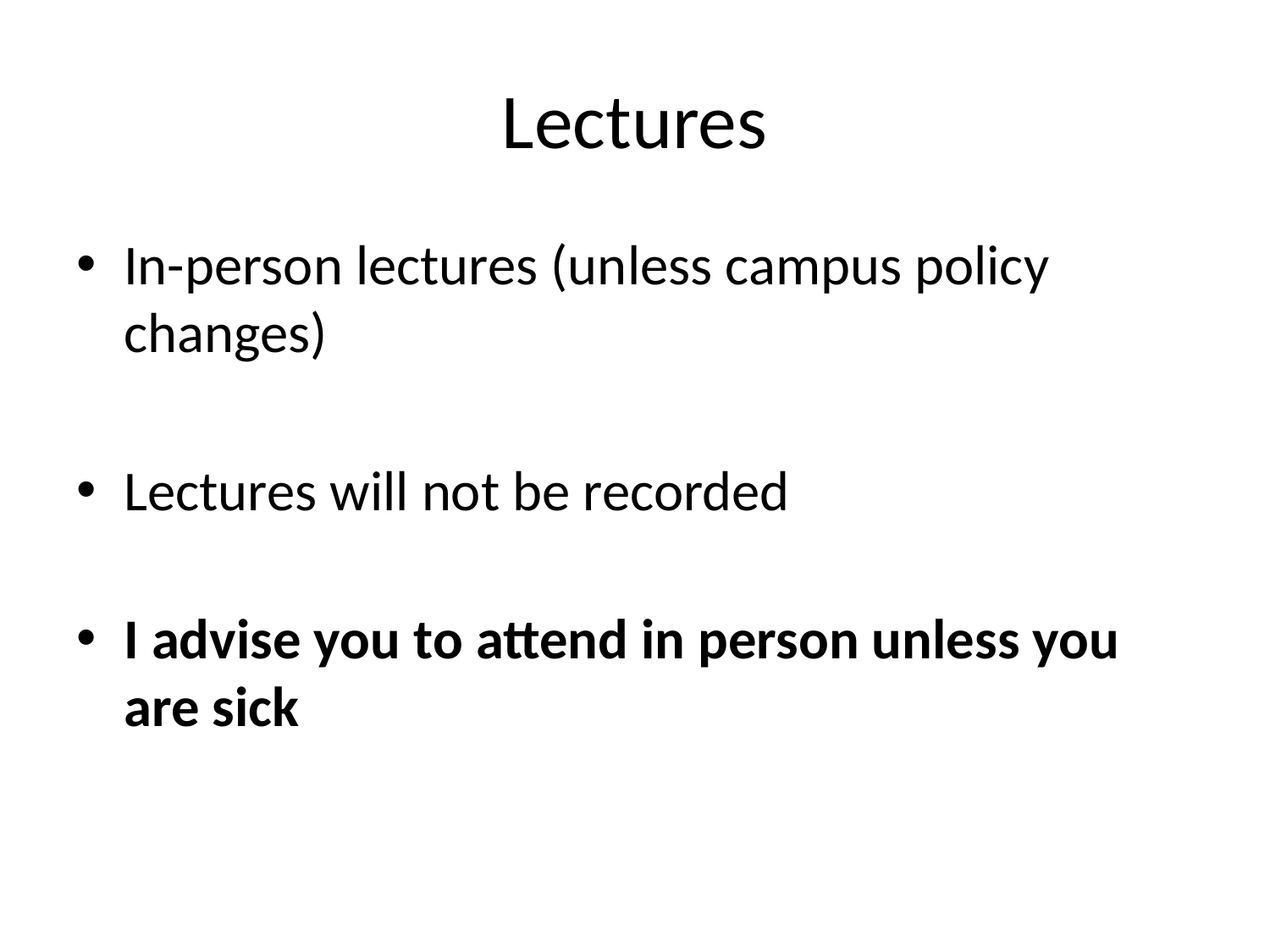

# Lectures
In-person lectures (unless campus policy changes)

Lectures will not be recorded

I advise you to attend in person unless you are sick